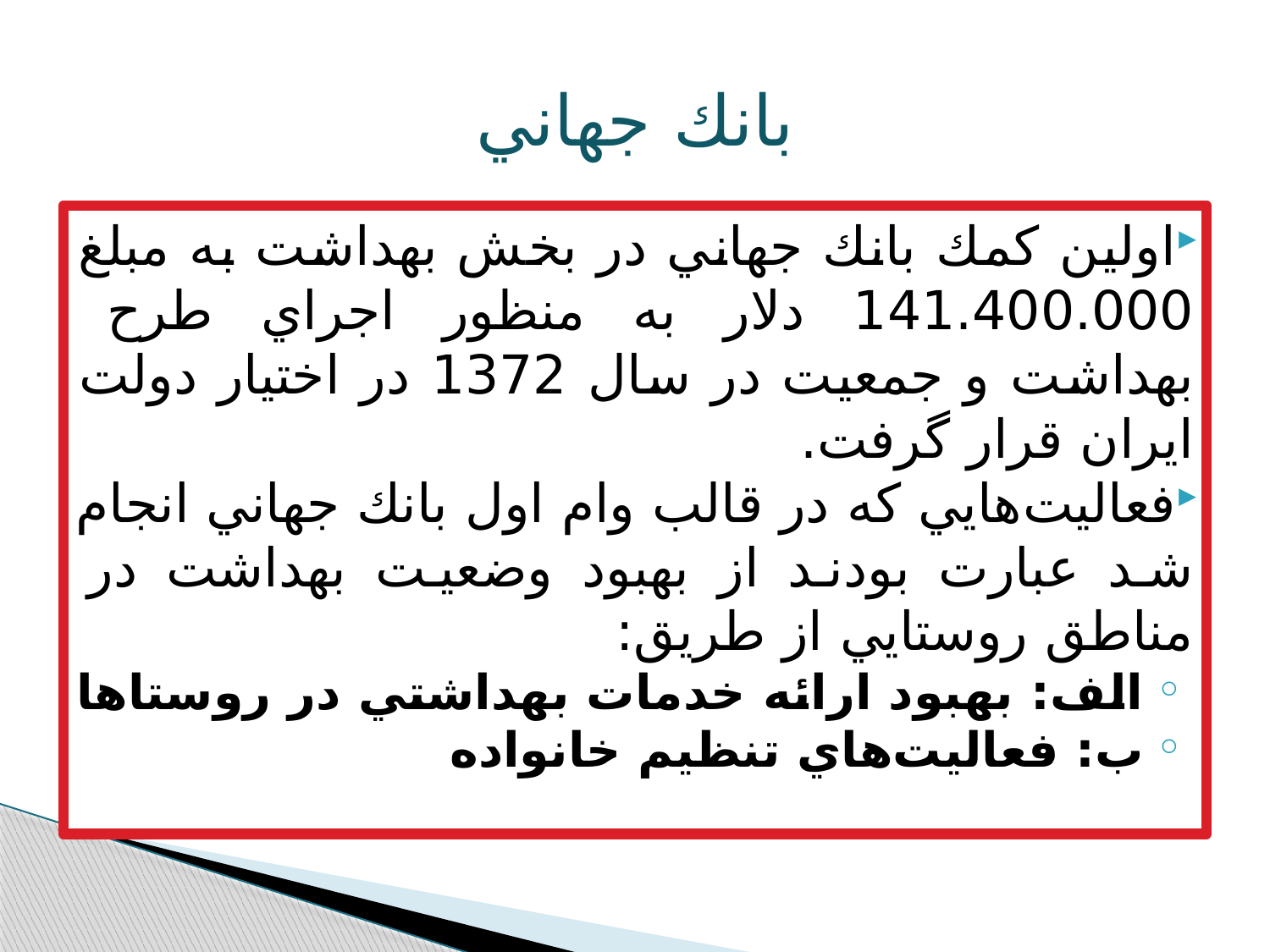

# بانك جهاني
اولين كمك بانك جهاني در بخش بهداشت به مبلغ 141.400.000 دلار به منظور اجراي طرح بهداشت و جمعيت در سال 1372 در اختيار دولت ايران قرار گرفت.
فعاليت‌هايي كه در قالب وام اول بانك جهاني انجام شد عبارت بودند از بهبود وضعيت بهداشت در مناطق روستايي از طريق:
الف:‌ بهبود ارائه خدمات بهداشتي در روستاها
ب: فعاليت‌هاي تنظيم خانواده